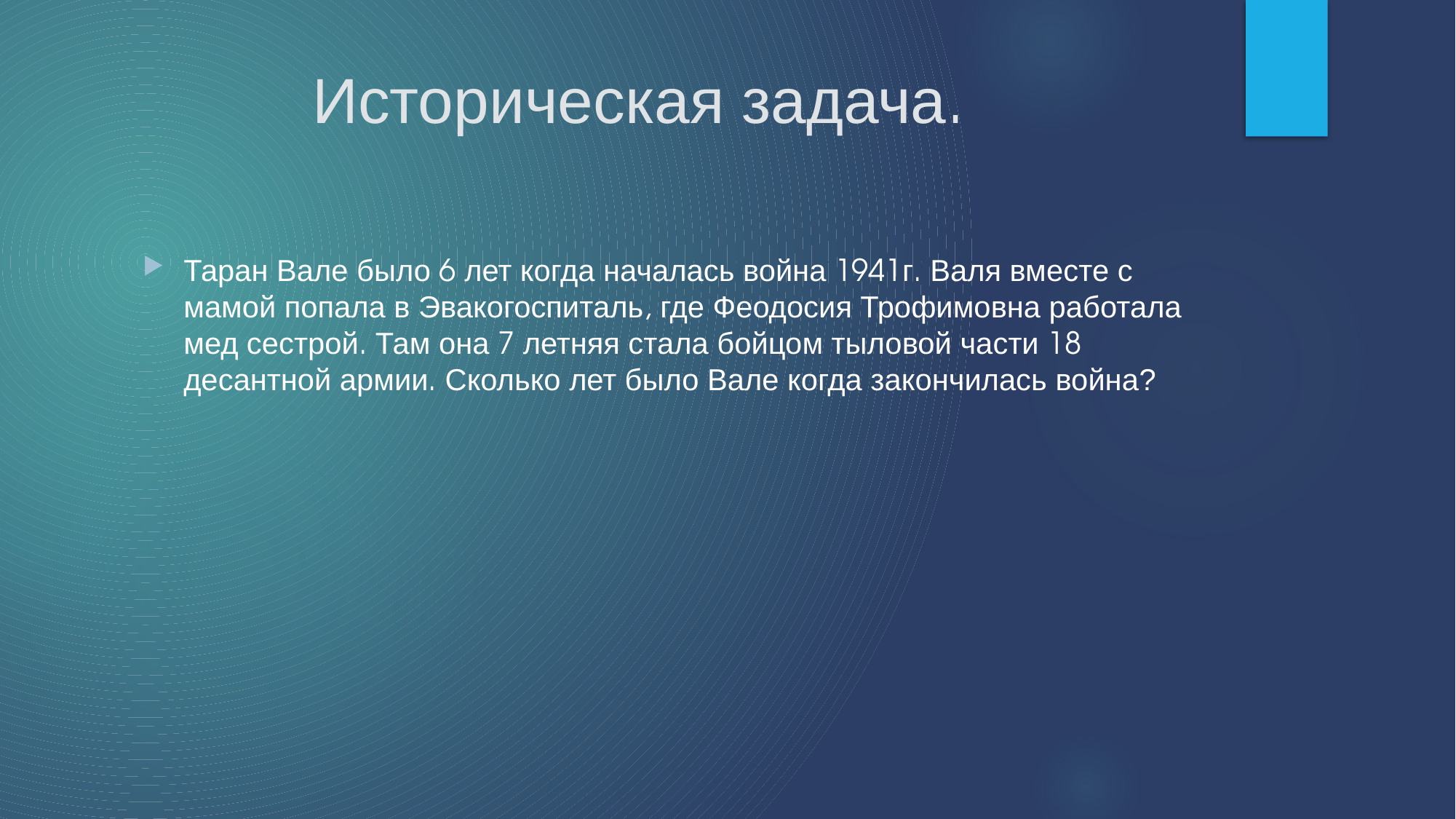

# Историческая задача.
Таран Вале было 6 лет когда началась война 1941г. Валя вместе с мамой попала в Эвакогоспиталь, где Феодосия Трофимовна работала мед сестрой. Там она 7 летняя стала бойцом тыловой части 18 десантной армии. Сколько лет было Вале когда закончилась война?